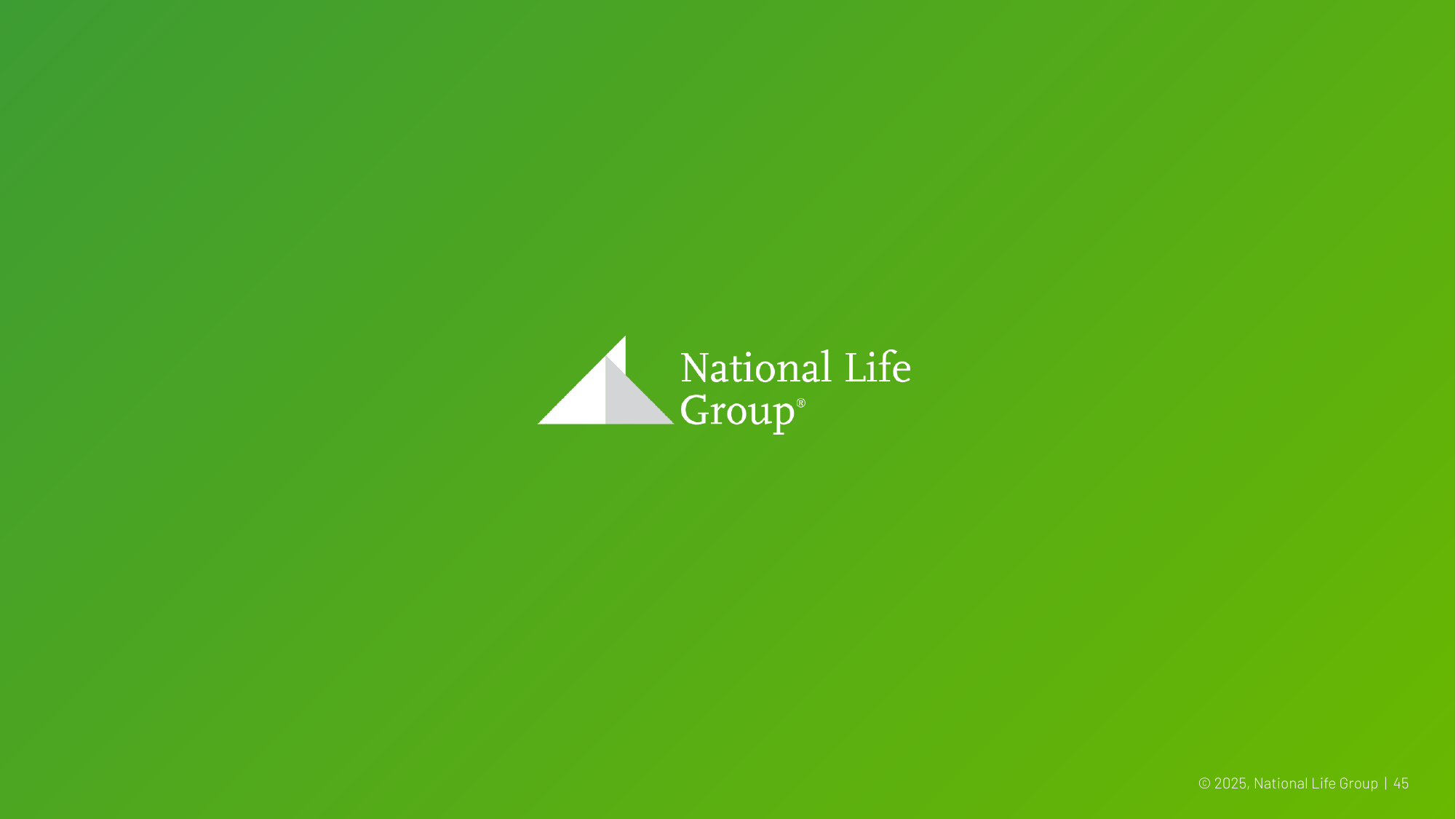

© 2025, National Life Group  |  45